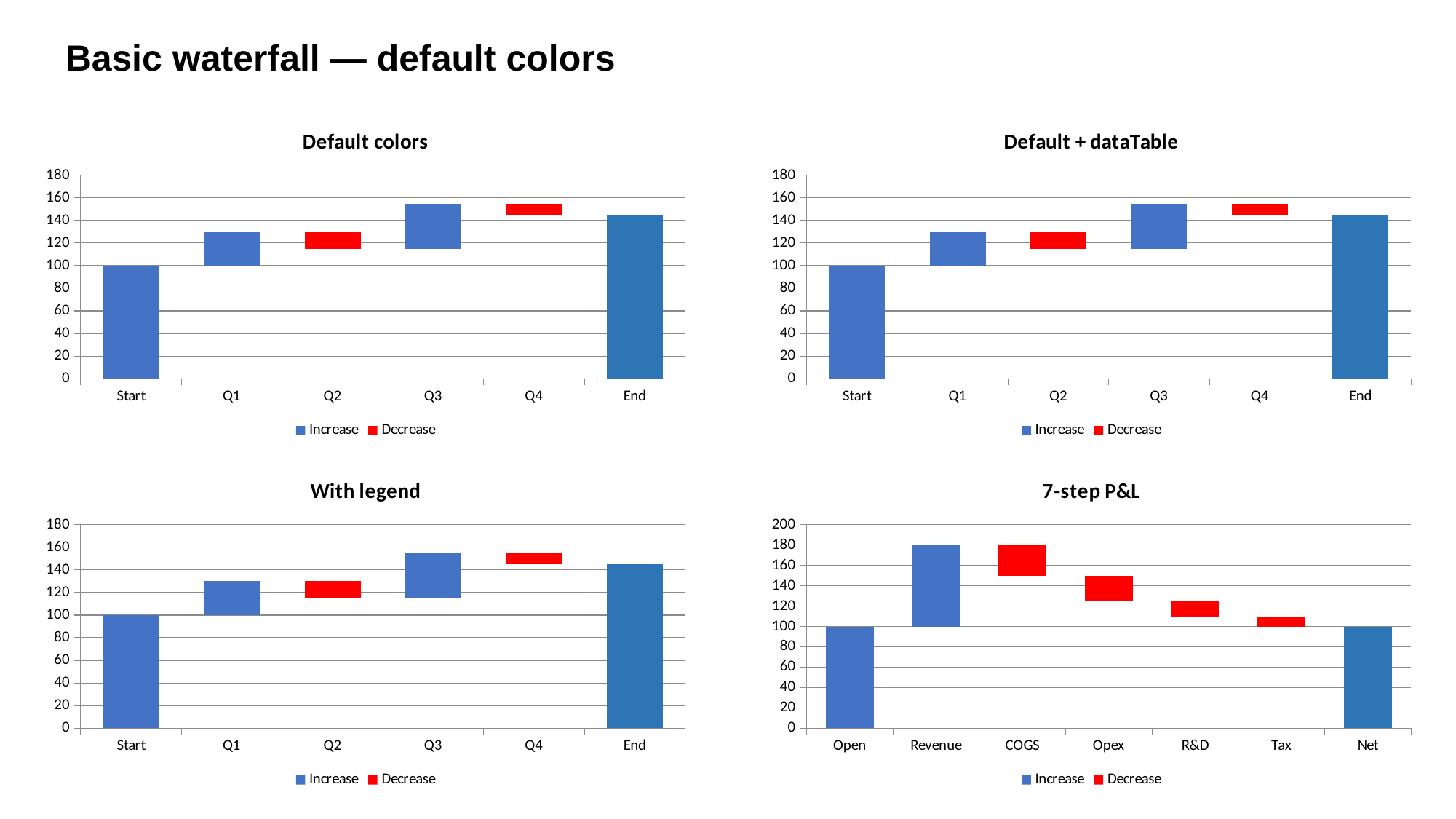

Basic waterfall — default colors

### Chart: Default colors

| Category |  |  |  |
|---|---|---|---|
| Start | 0.0 | 100.0 | 0.0 |
| Q1 | 100.0 | 30.0 | 0.0 |
| Q2 | 115.0 | 0.0 | 15.0 |
| Q3 | 115.0 | 40.0 | 0.0 |
| Q4 | 145.0 | 0.0 | 10.0 |
| End | 0.0 | 145.0 | 0.0 |

### Chart: Default + dataTable

| Category |  |  |  |
|---|---|---|---|
| Start | 0.0 | 100.0 | 0.0 |
| Q1 | 100.0 | 30.0 | 0.0 |
| Q2 | 115.0 | 0.0 | 15.0 |
| Q3 | 115.0 | 40.0 | 0.0 |
| Q4 | 145.0 | 0.0 | 10.0 |
| End | 0.0 | 145.0 | 0.0 |

### Chart: With legend

| Category |  |  |  |
|---|---|---|---|
| Start | 0.0 | 100.0 | 0.0 |
| Q1 | 100.0 | 30.0 | 0.0 |
| Q2 | 115.0 | 0.0 | 15.0 |
| Q3 | 115.0 | 40.0 | 0.0 |
| Q4 | 145.0 | 0.0 | 10.0 |
| End | 0.0 | 145.0 | 0.0 |

### Chart: 7-step P&L

| Category |  |  |  |
|---|---|---|---|
| Open | 0.0 | 100.0 | 0.0 |
| Revenue | 100.0 | 80.0 | 0.0 |
| COGS | 150.0 | 0.0 | 30.0 |
| Opex | 125.0 | 0.0 | 25.0 |
| R&D | 110.0 | 0.0 | 15.0 |
| Tax | 100.0 | 0.0 | 10.0 |
| Net | 0.0 | 100.0 | 0.0 |